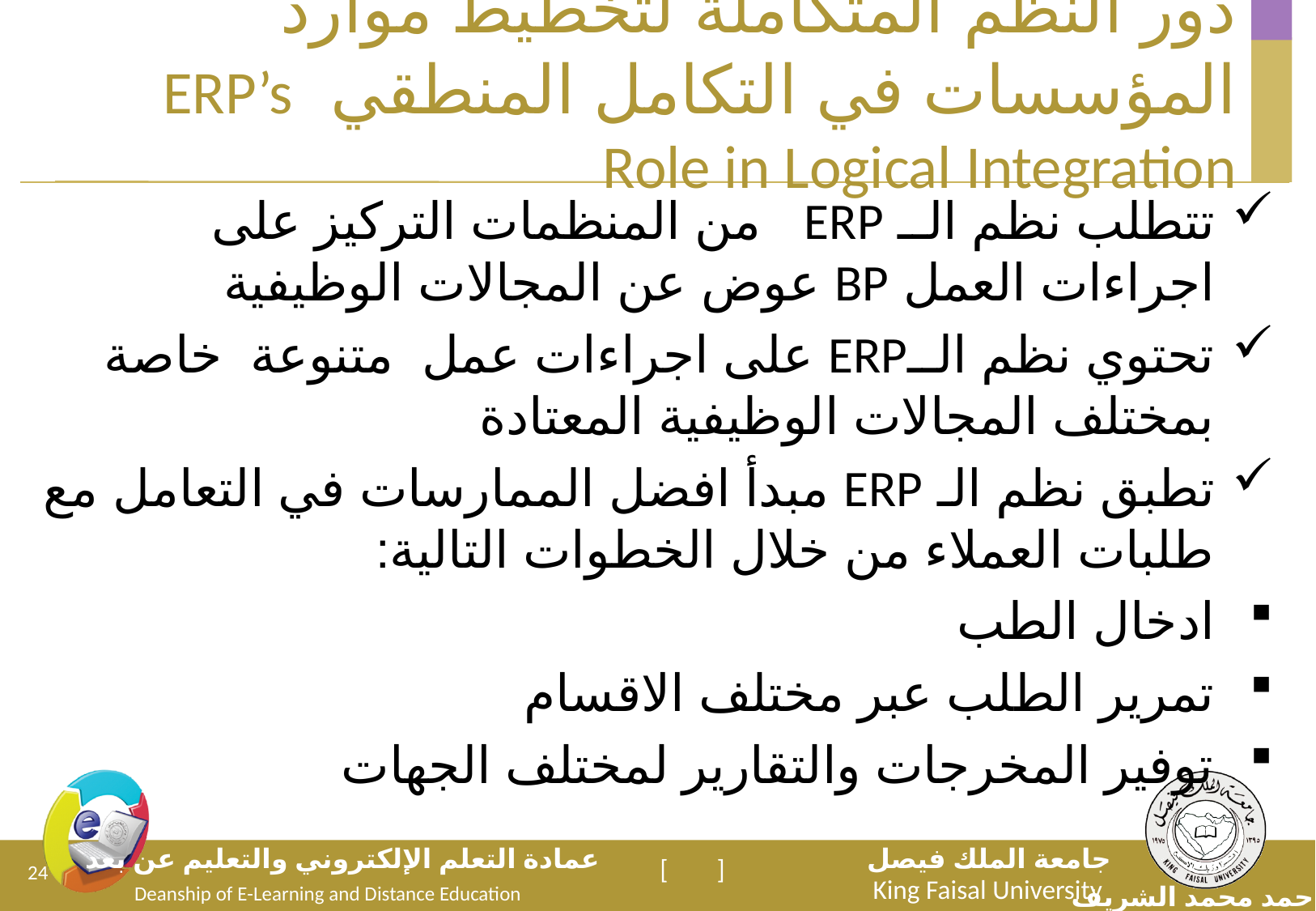

# دور النظم المتكاملة لتخطيط موارد المؤسسات في التكامل المنطقي  ERP’s Role in Logical Integration
تتطلب نظم الــ ERP   من المنظمات التركيز على اجراءات العمل BP عوض عن المجالات الوظيفية
تحتوي نظم الــERP على اجراءات عمل  متنوعة  خاصة بمختلف المجالات الوظيفية المعتادة
تطبق نظم الـ ERP مبدأ افضل الممارسات في التعامل مع طلبات العملاء من خلال الخطوات التالية:
ادخال الطب
تمرير الطلب عبر مختلف الاقسام
توفير المخرجات والتقارير لمختلف الجهات

24